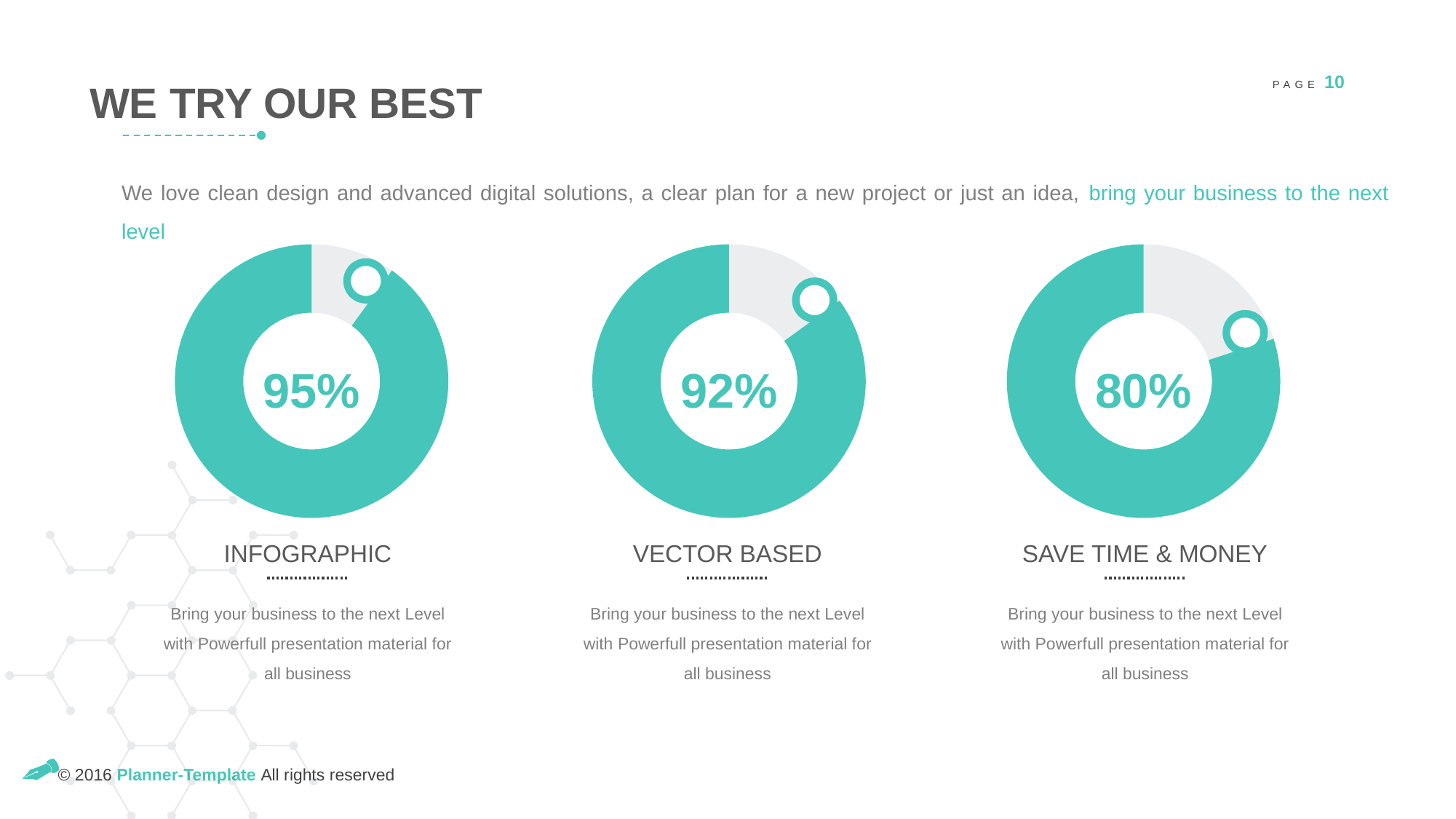

WE TRY OUR BEST
We love clean design and advanced digital solutions, a clear plan for a new project or just an idea, bring your business to the next level

### Chart

| Category | Sales |
|---|---|
| 1st Qtr | 10.0 |
| 2nd Qtr | 90.0 |

### Chart

| Category | Sales |
|---|---|
| 1st Qtr | 15.0 |
| 2nd Qtr | 85.0 |

### Chart

| Category | Sales |
|---|---|
| 1st Qtr | 20.0 |
| 2nd Qtr | 80.0 |

95%
92%
80%

INFOGRAPHIC
VECTOR BASED
SAVE TIME & MONEY
Bring your business to the next Level with Powerfull presentation material for all business
Bring your business to the next Level with Powerfull presentation material for all business
Bring your business to the next Level with Powerfull presentation material for all business